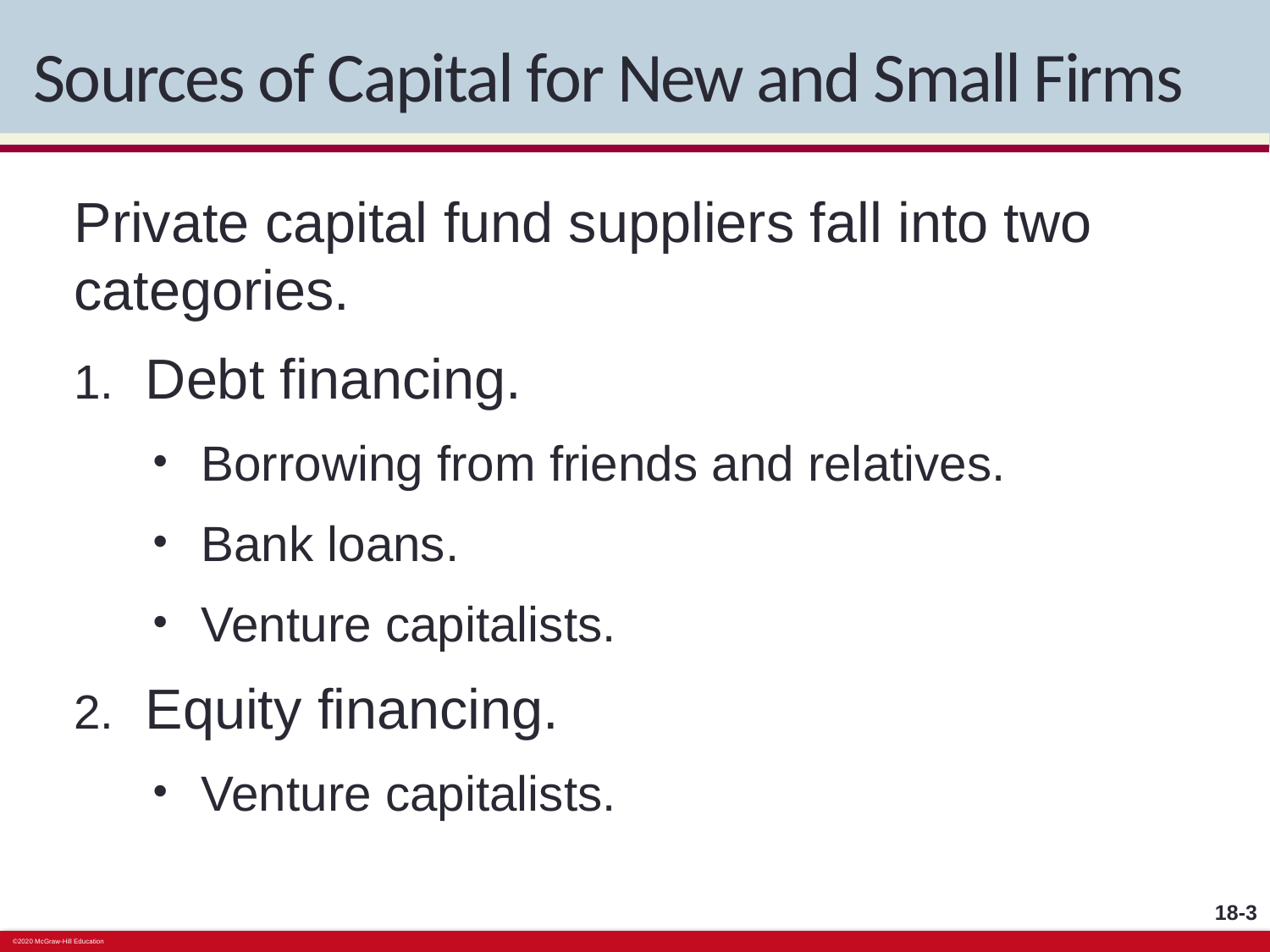

# Sources of Capital for New and Small Firms
Private capital fund suppliers fall into two categories.
Debt financing.
Borrowing from friends and relatives.
Bank loans.
Venture capitalists.
Equity financing.
Venture capitalists.